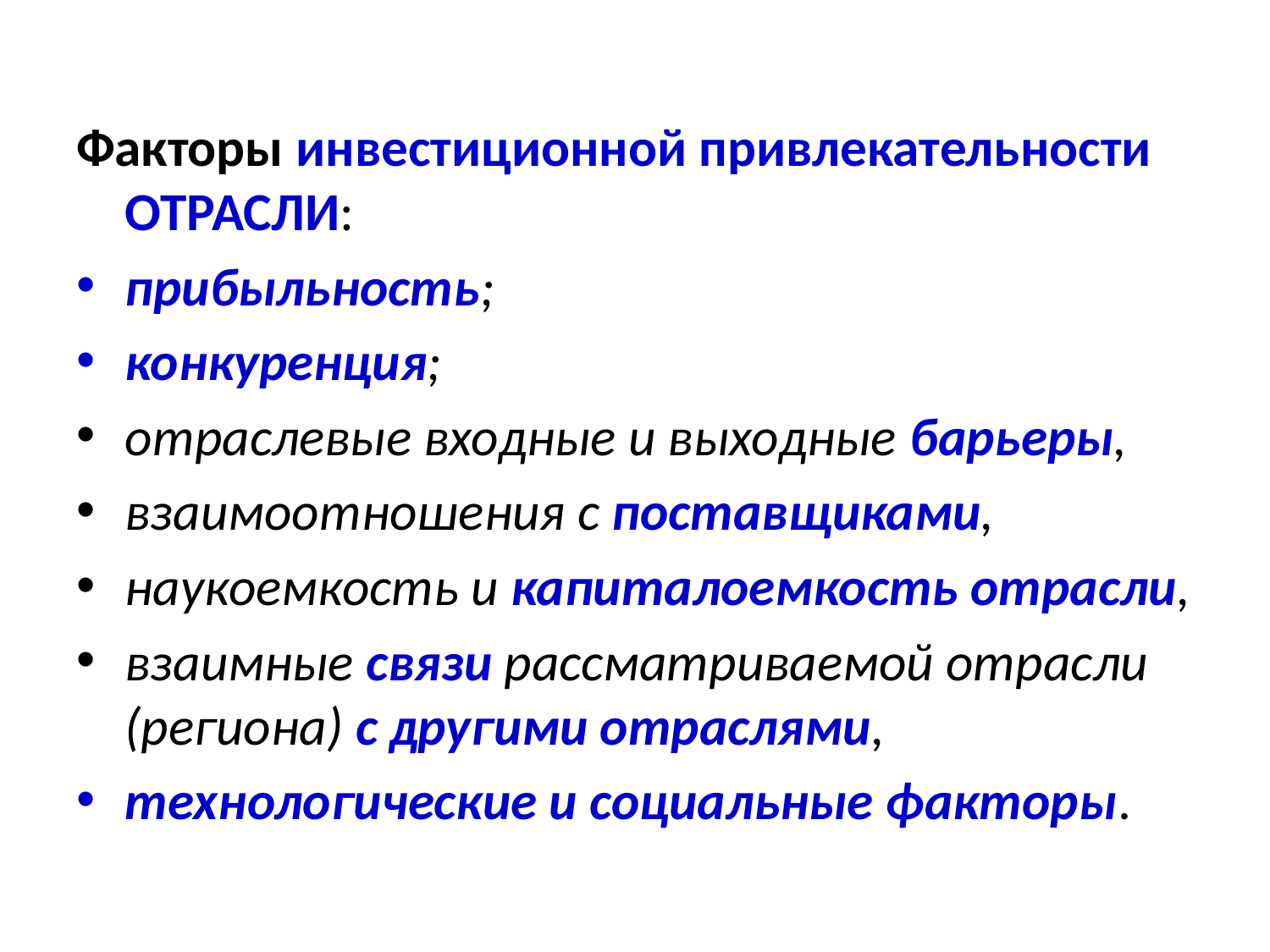

Факторы инвестиционной привлекательности ОТРАСЛИ:
прибыльность;
конкуренция;
отраслевые входные и выходные барьеры,
взаимоотношения с поставщиками,
наукоемкость и капиталоемкость отрасли,
взаимные связи рассматриваемой отрасли (региона) с другими отраслями,
технологические и социальные факторы.